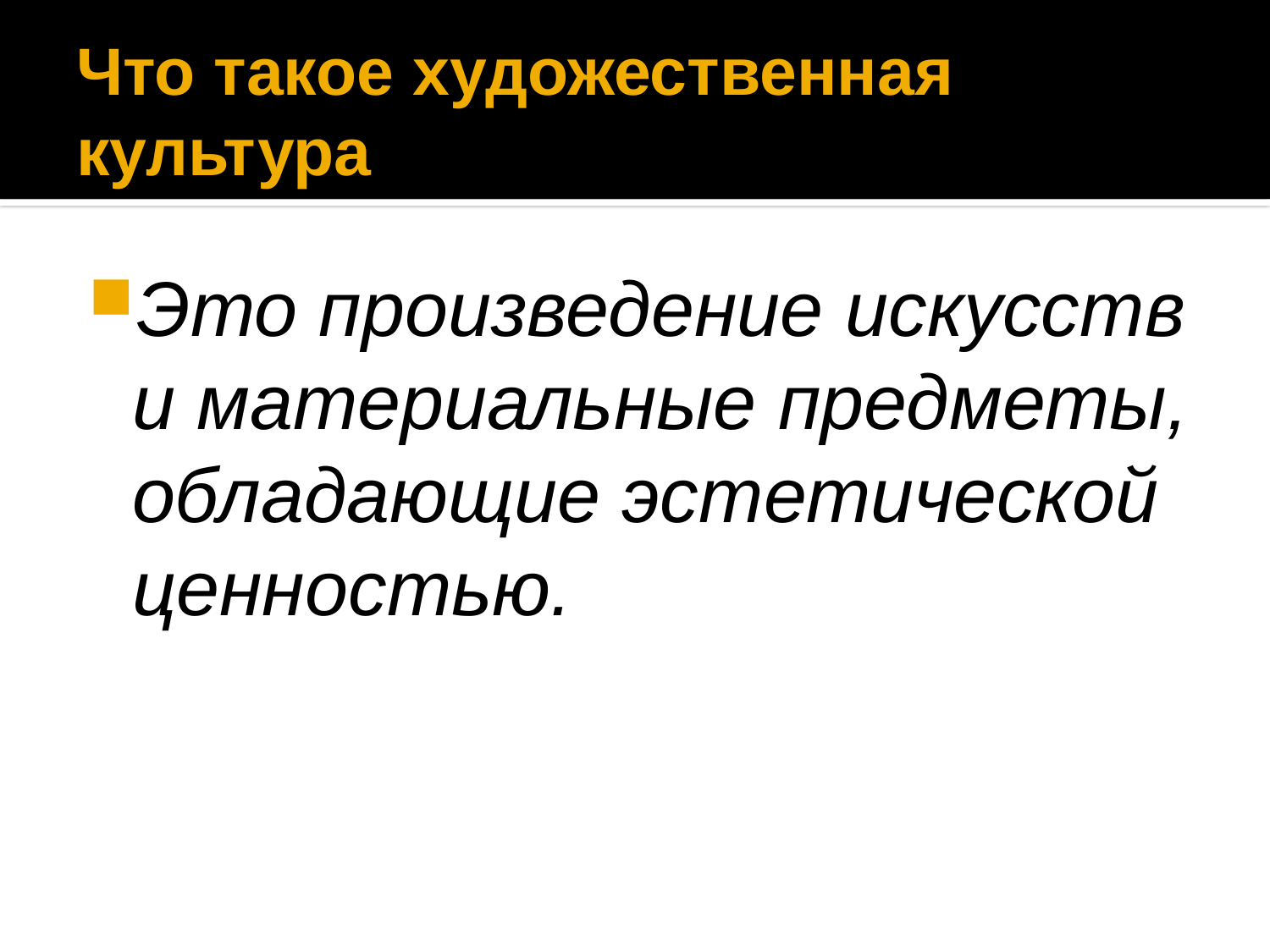

# Что такое художественная культура
Это произведение искусств и материальные предметы, обладающие эстетической ценностью.